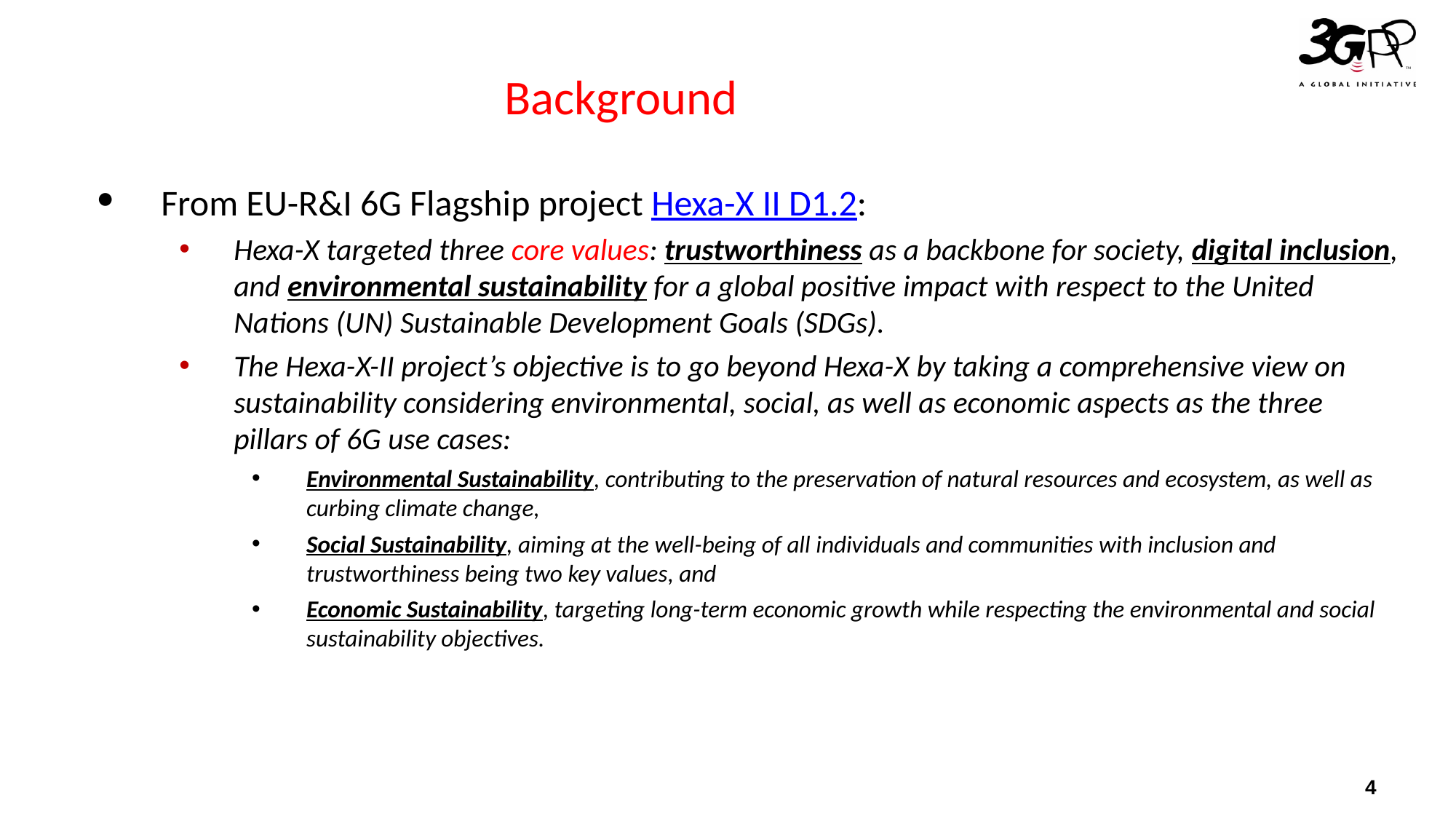

# Background
From EU-R&I 6G Flagship project Hexa-X II D1.2:
Hexa-X targeted three core values: trustworthiness as a backbone for society, digital inclusion, and environmental sustainability for a global positive impact with respect to the United Nations (UN) Sustainable Development Goals (SDGs).
The Hexa-X-II project’s objective is to go beyond Hexa-X by taking a comprehensive view on sustainability considering environmental, social, as well as economic aspects as the three pillars of 6G use cases:
Environmental Sustainability, contributing to the preservation of natural resources and ecosystem, as well as curbing climate change,
Social Sustainability, aiming at the well-being of all individuals and communities with inclusion and trustworthiness being two key values, and
Economic Sustainability, targeting long-term economic growth while respecting the environmental and social sustainability objectives.